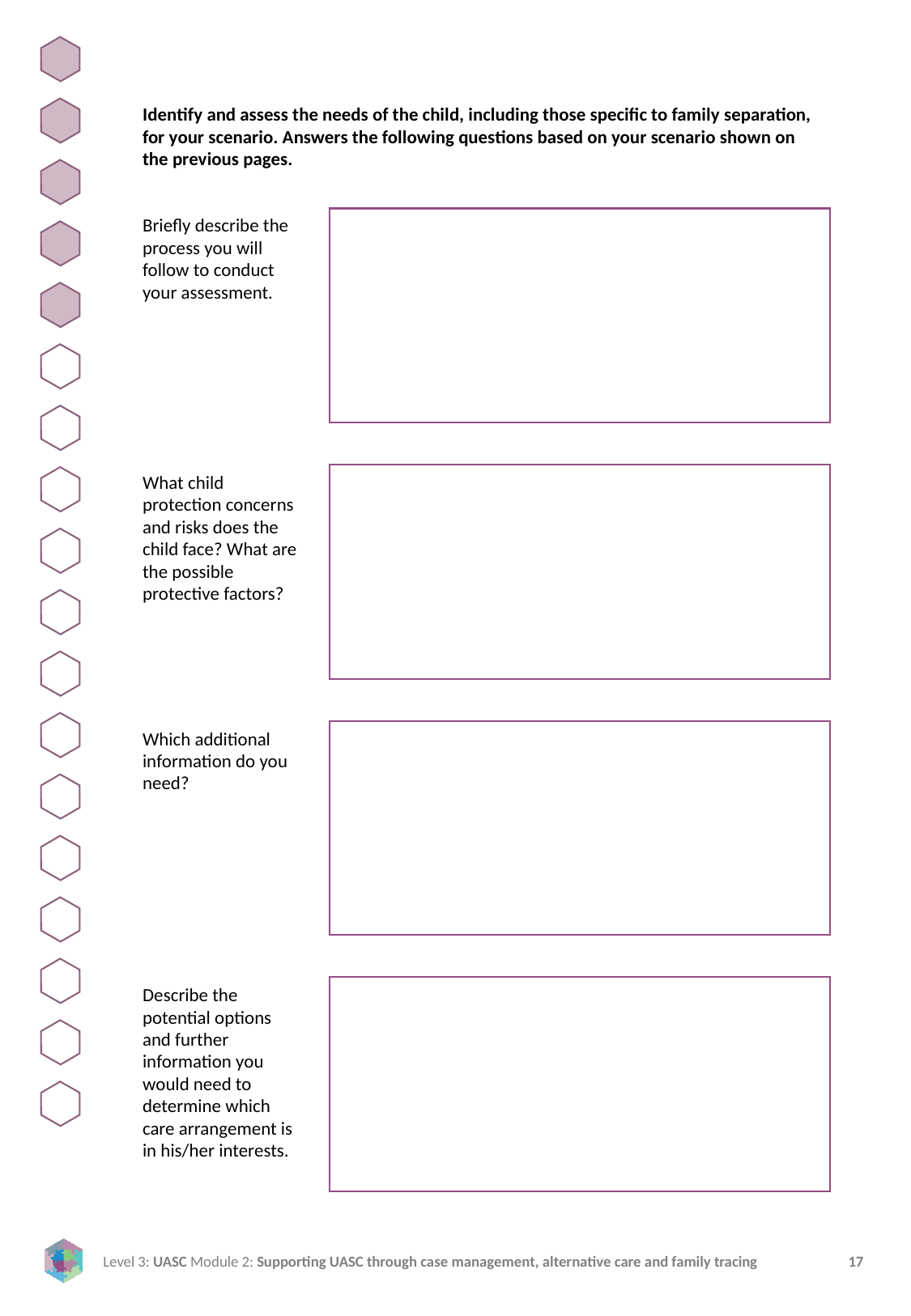

Identify and assess the needs of the child, including those specific to family separation, for your scenario. Answers the following questions based on your scenario shown on the previous pages.

Briefly describe the process you will follow to conduct your assessment.

What child protection concerns and risks does the child face? What are the possible protective factors?

Which additional information do you need?

Describe the potential options and further information you would need to determine which care arrangement is in his/her interests.